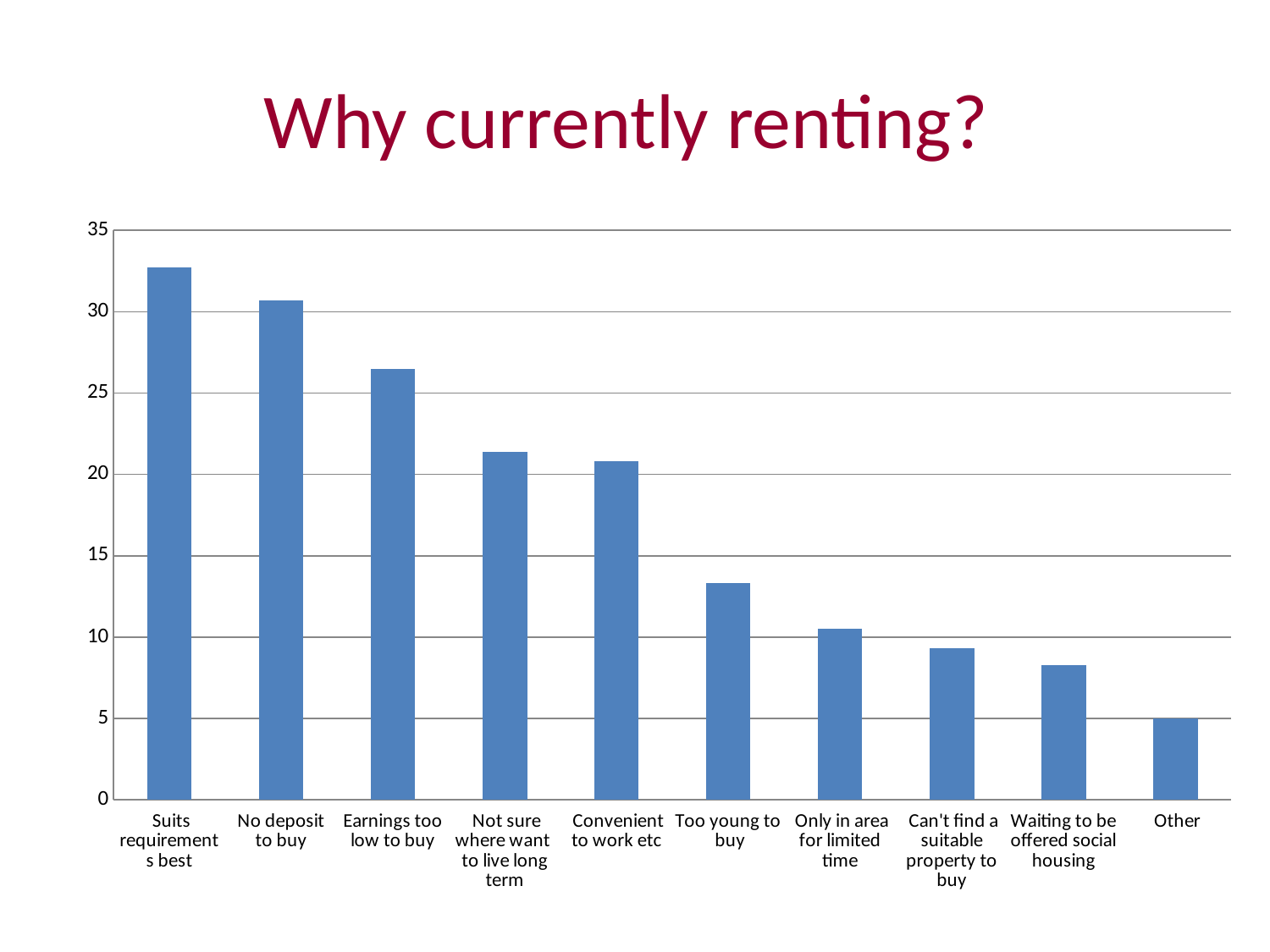

# Why currently renting?

### Chart

| Category | Sales |
|---|---|
|  Suits requirements best | 32.7 |
| No deposit to buy | 30.7 |
| Earnings too low to buy | 26.5 |
|  Not sure where want  to live long term | 21.4 |
|  Convenient to work etc | 20.8 |
| Too young to  buy | 13.3 |
|  Only in area for limited time | 10.5 |
|  Can't find a suitable property to buy | 9.3 |
| Waiting to be offered social housing | 8.3 |
|  Other | 5.0 |